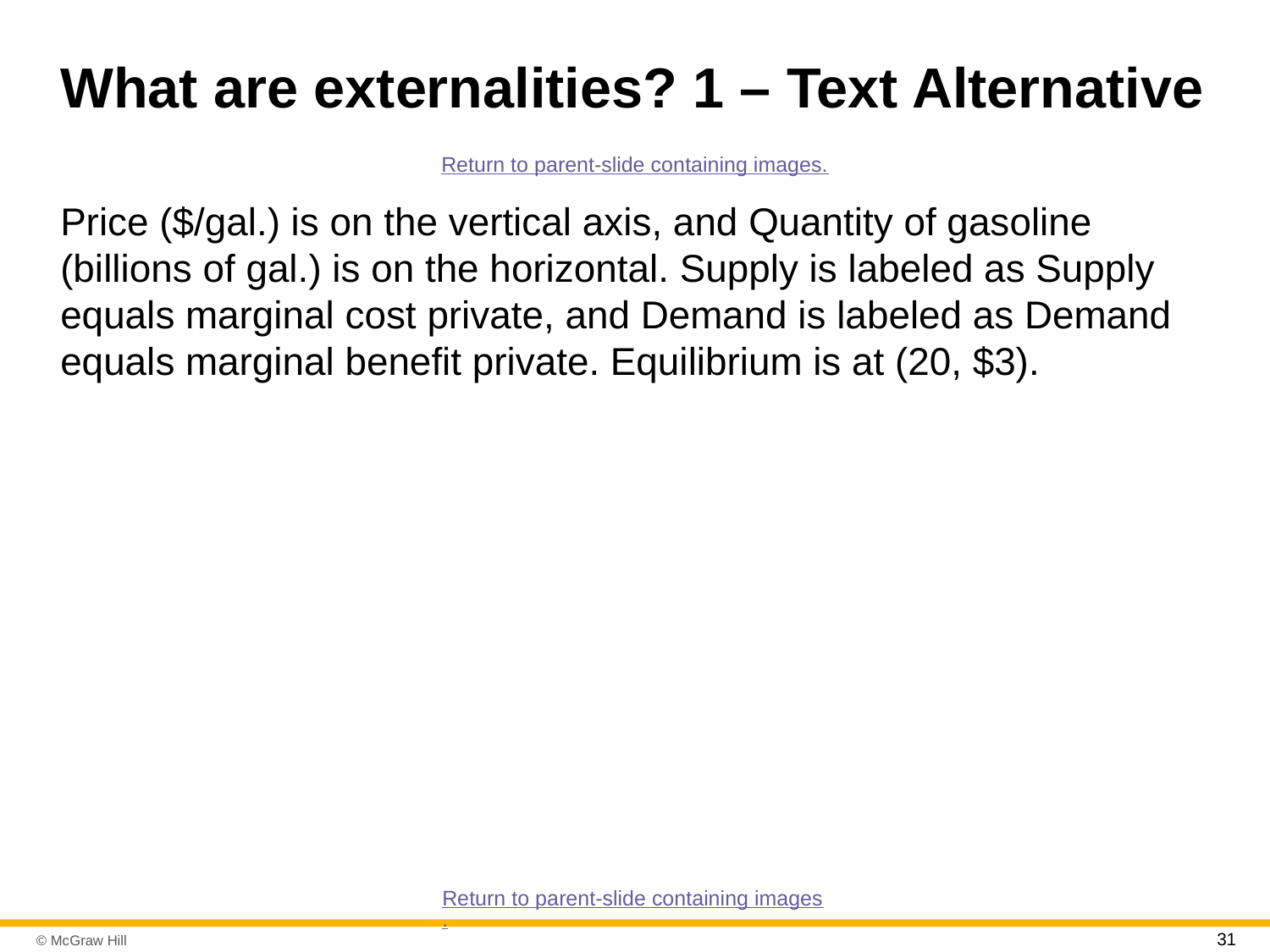

# What are externalities? 1 – Text Alternative
Return to parent-slide containing images.
Price ($/gal.) is on the vertical axis, and Quantity of gasoline (billions of gal.) is on the horizontal. Supply is labeled as Supply equals marginal cost private, and Demand is labeled as Demand equals marginal benefit private. Equilibrium is at (20, $3).
Return to parent-slide containing images.